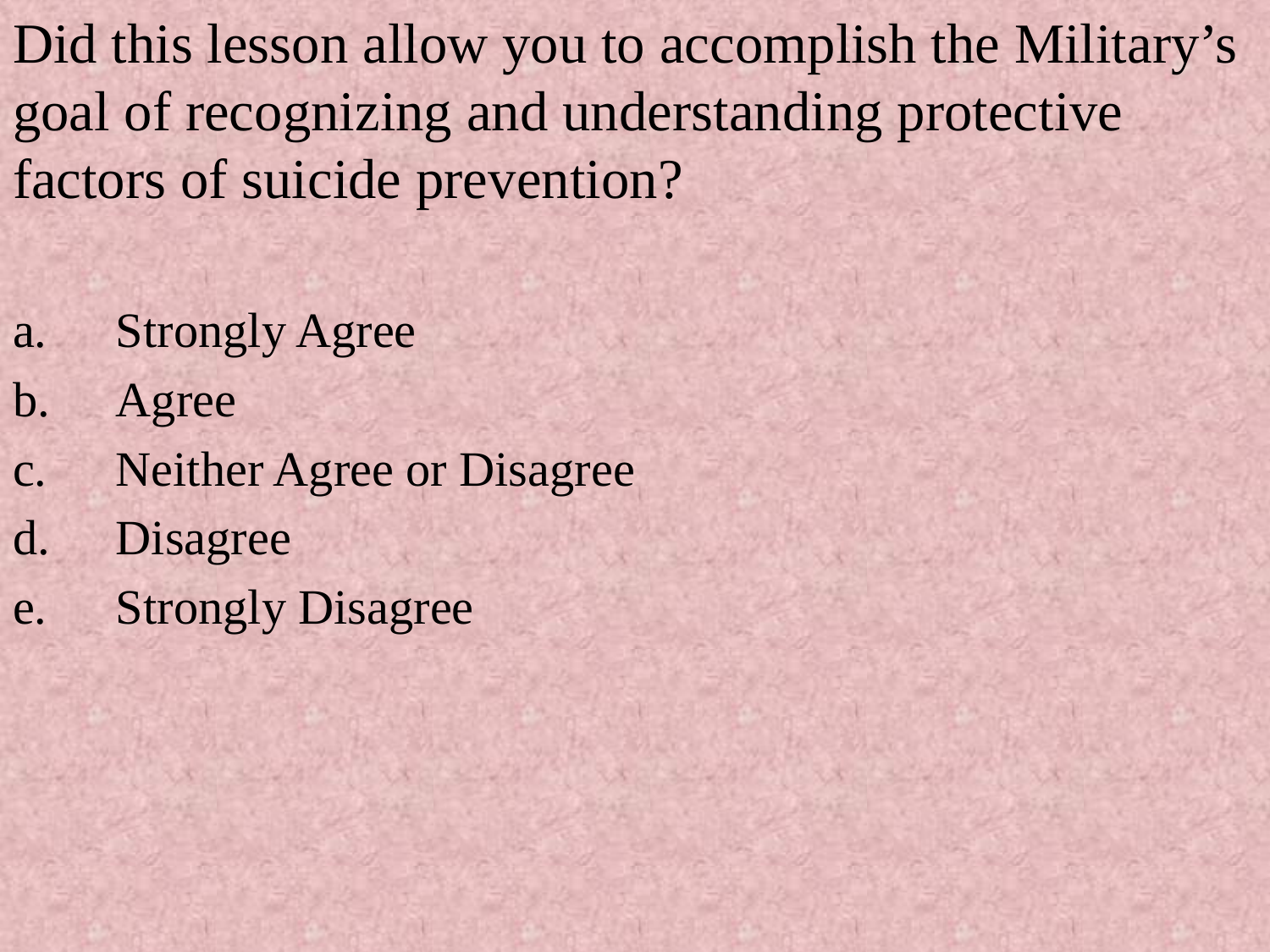

Did this lesson allow you to accomplish the Military’s goal of recognizing and understanding protective factors of suicide prevention?

Strongly Agree
Agree
Neither Agree or Disagree
Disagree
Strongly Disagree